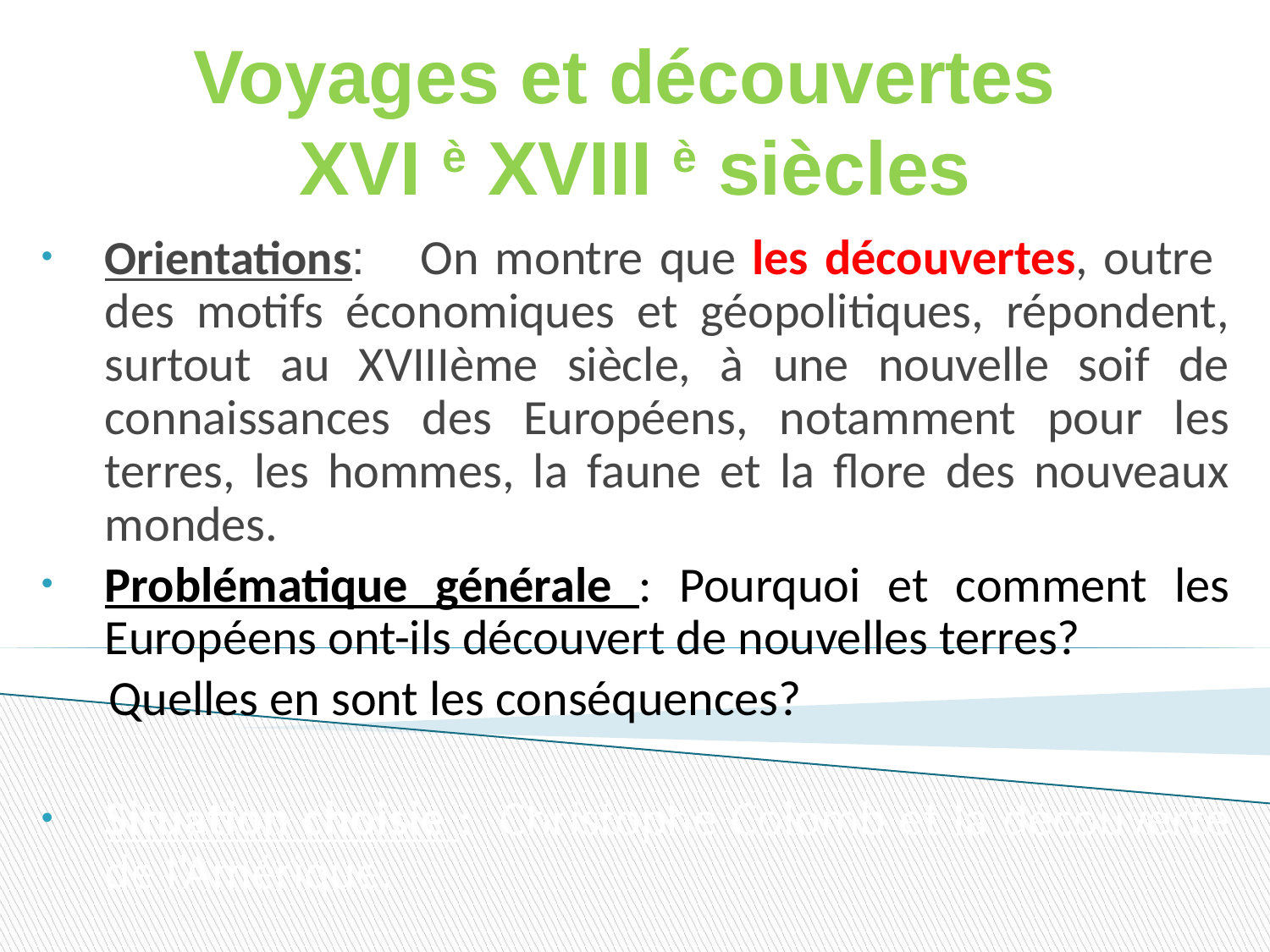

# Voyages et découvertes XVI è XVIII è siècles
Orientations:   On montre que les découvertes, outre  des motifs économiques et géopolitiques, répondent, surtout au XVIIIème siècle, à une nouvelle soif de connaissances des Européens, notamment pour les terres, les hommes, la faune et la flore des nouveaux mondes.
Problématique générale : Pourquoi et comment les Européens ont-ils découvert de nouvelles terres?
      Quelles en sont les conséquences?

Situation choisie :  Christophe Colomb et la découverte de l’Amérique.